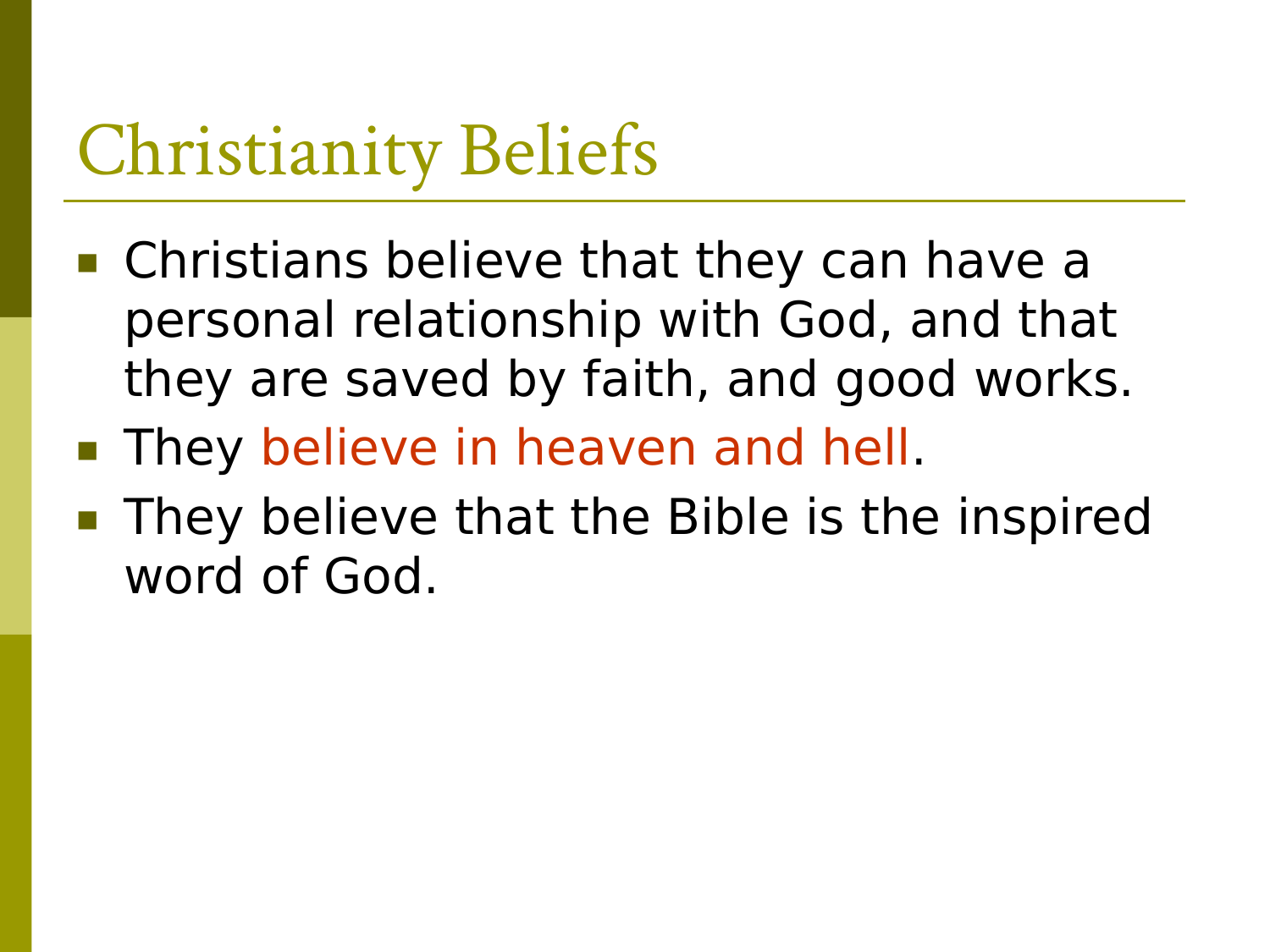

# Christianity Beliefs
Christians believe that they can have a personal relationship with God, and that they are saved by faith, and good works.
They believe in heaven and hell.
They believe that the Bible is the inspired word of God.